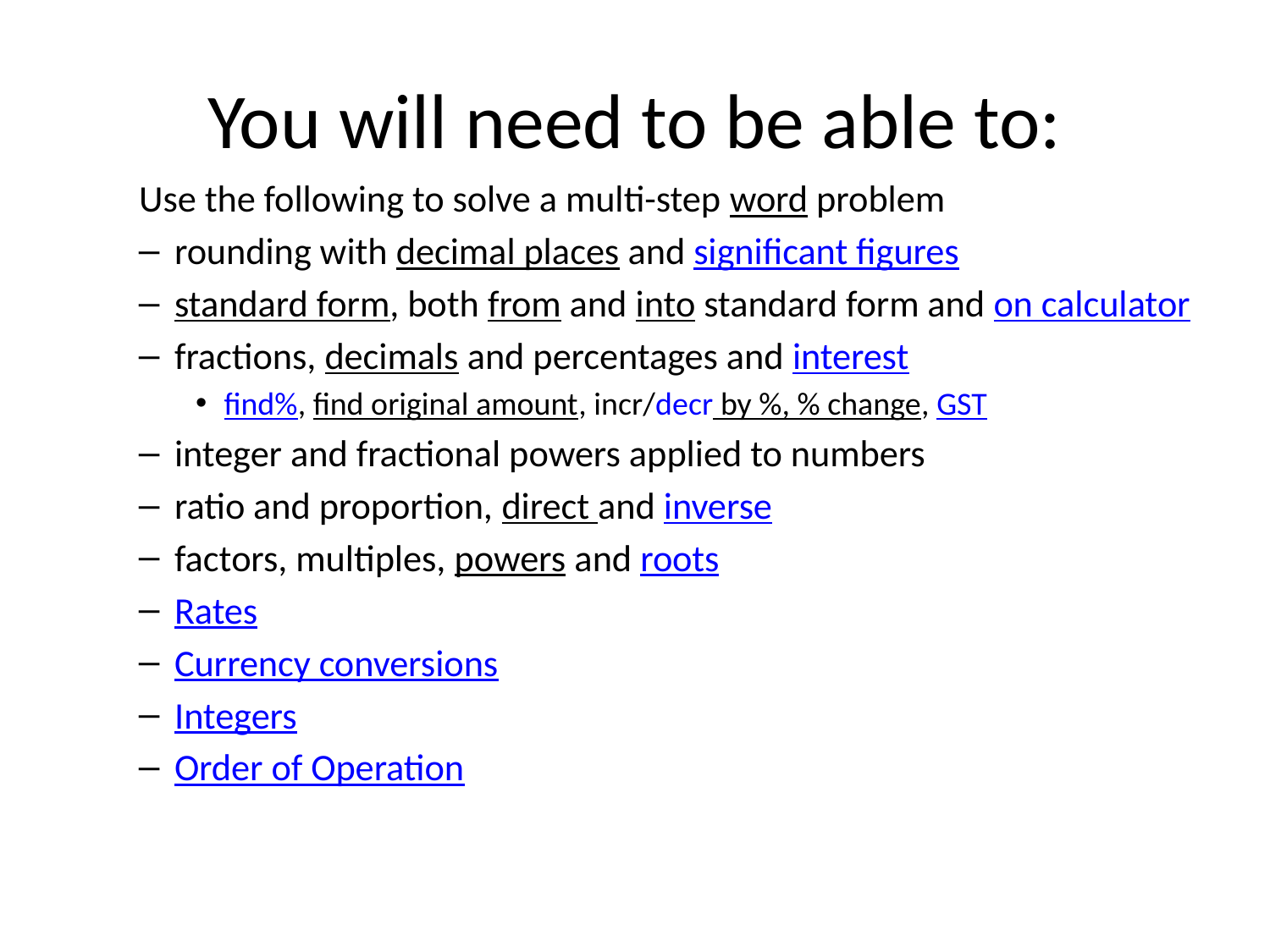

# You will need to be able to:
Use the following to solve a multi-step word problem
rounding with decimal places and significant figures
standard form, both from and into standard form and on calculator
fractions, decimals and percentages and interest
find%, find original amount, incr/decr by %, % change, GST
integer and fractional powers applied to numbers
ratio and proportion, direct and inverse
factors, multiples, powers and roots
Rates
Currency conversions
Integers
Order of Operation